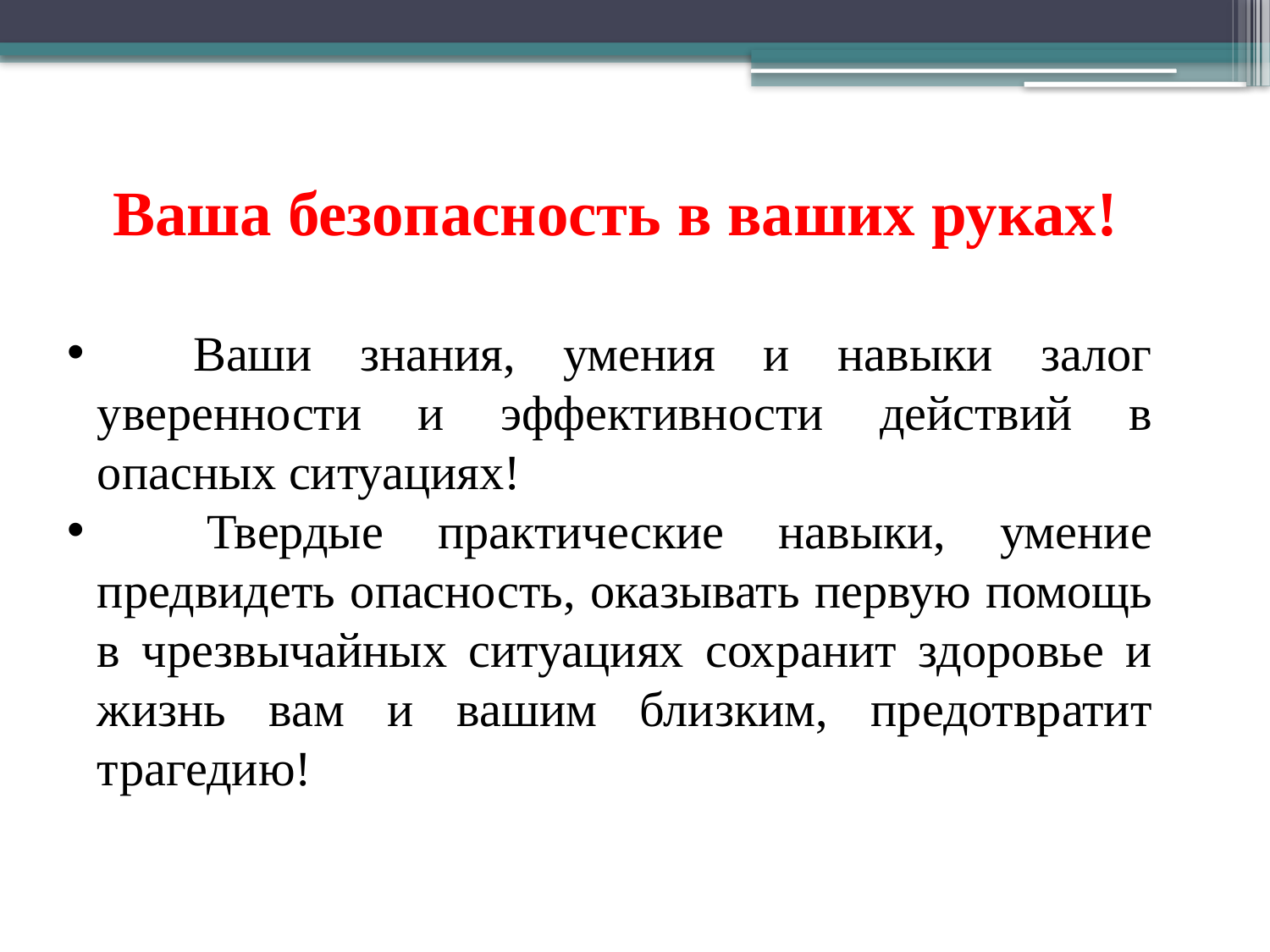

Ваша безопасность в ваших руках!
  Ваши знания, умения и навыки залог уверенности и эффективности действий в опасных ситуациях!
  Твердые практические навыки, умение предвидеть опасность, оказывать первую помощь в чрезвычайных ситуациях сохранит здоровье и жизнь вам и вашим близким, предотвратит трагедию!